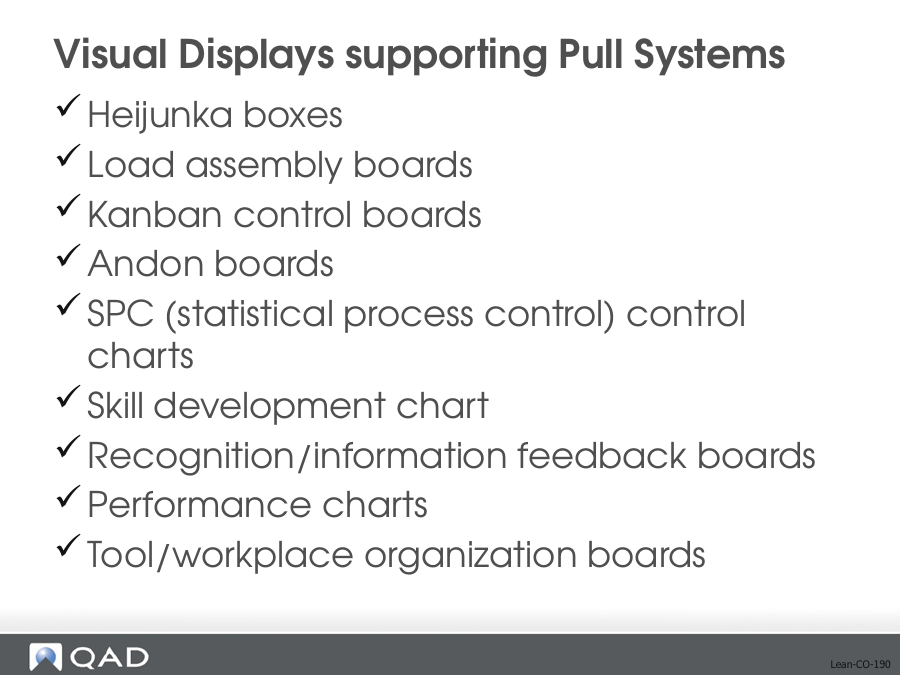

# Visual Displays supporting Pull Systems
Heijunka boxes
Load assembly boards
Kanban control boards
Andon boards
SPC (statistical process control) control charts
Skill development chart
Recognition/information feedback boards
Performance charts
Tool/workplace organization boards
Lean-CO-190